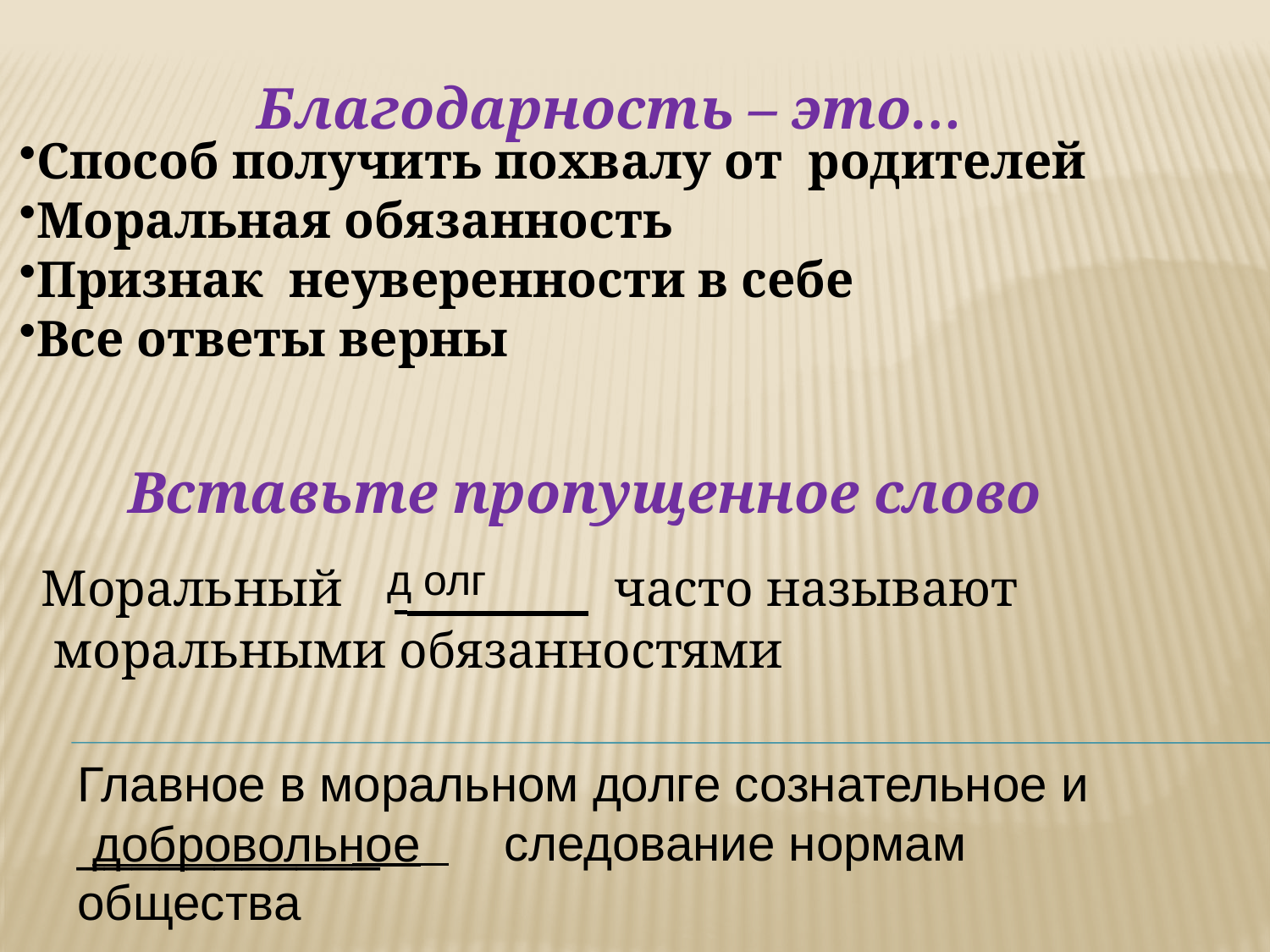

Благодарность – это…
Способ получить похвалу от  родителей
Моральная обязанность
Признак  неуверенности в себе
Все ответы верны
Вставьте пропущенное слово
Моральный                  часто называют
 моральными обязанностями
д олг
Главное в моральном долге сознательное и  ___________         следование нормам общества
добровольное